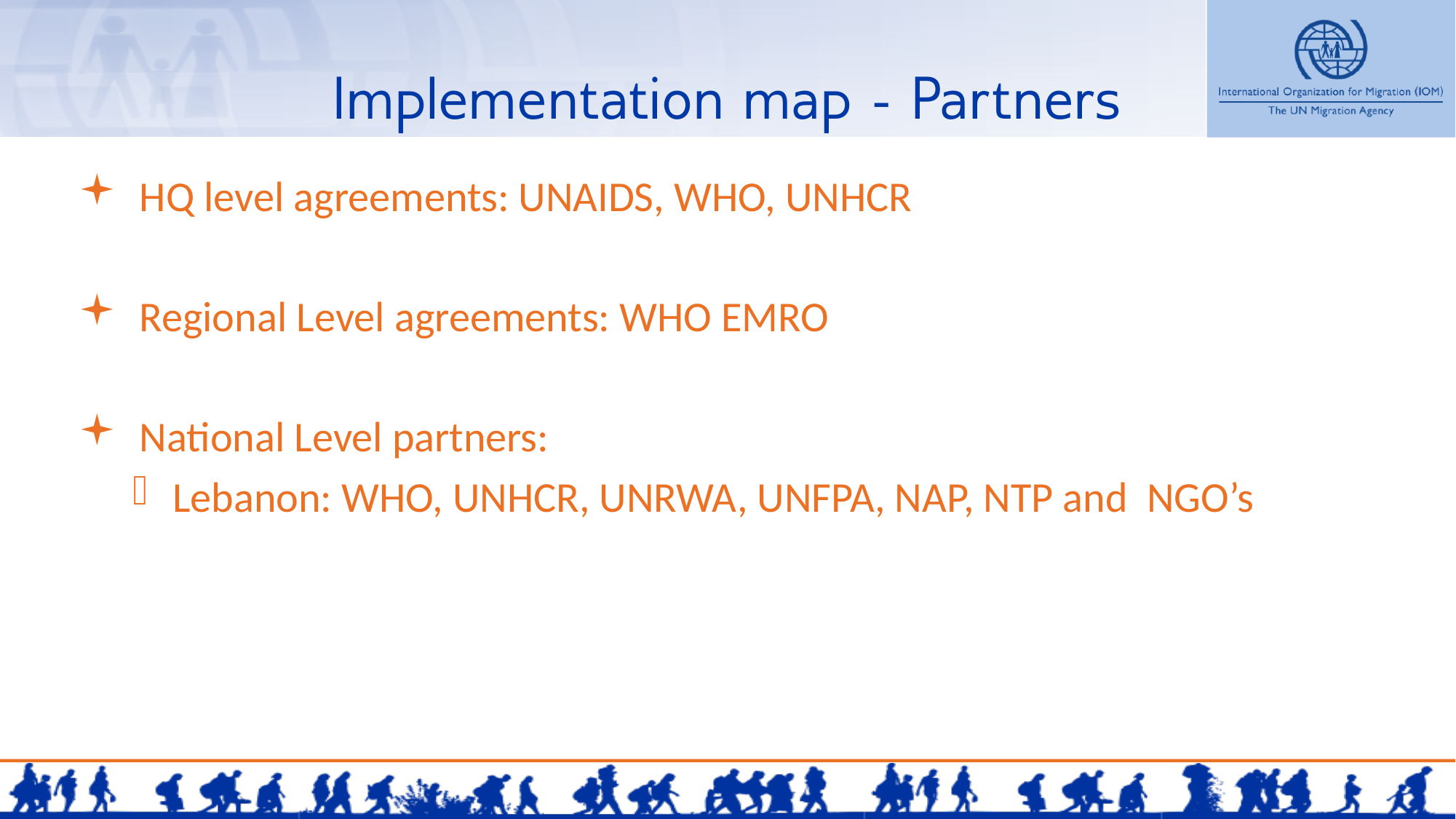

# Implementation map - Partners
HQ level agreements: UNAIDS, WHO, UNHCR

Regional Level agreements: WHO EMRO

National Level partners:
Lebanon: WHO, UNHCR, UNRWA, UNFPA, NAP, NTP and  NGO’s